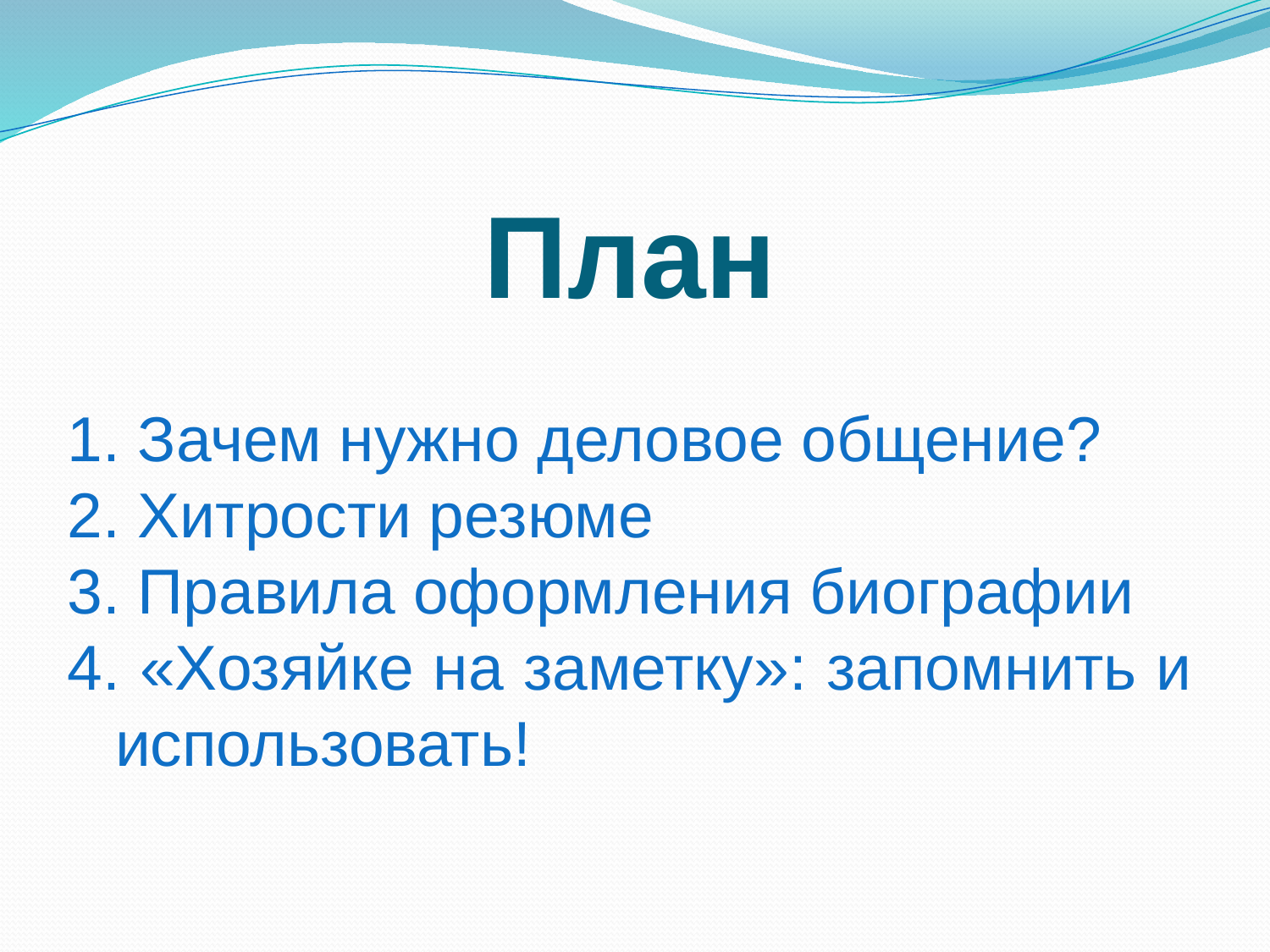

План

 Зачем нужно деловое общение?
 Хитрости резюме
 Правила оформления биографии
 «Хозяйке на заметку»: запомнить и использовать!